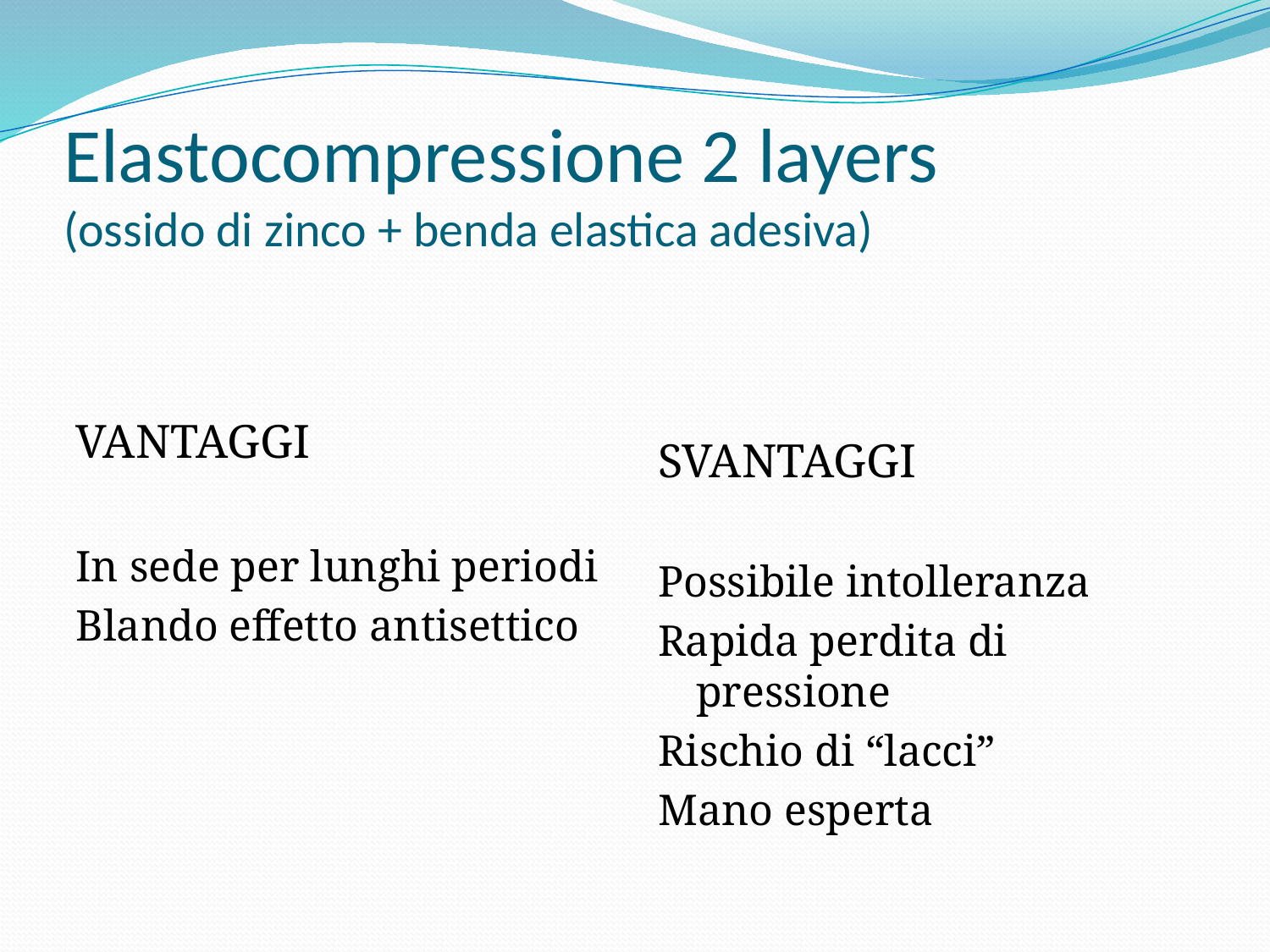

# Elastocompressione 2 layers (ossido di zinco + benda elastica adesiva)
VANTAGGI

In sede per lunghi periodi
Blando effetto antisettico
SVANTAGGI

Possibile intolleranza
Rapida perdita di pressione
Rischio di “lacci”
Mano esperta